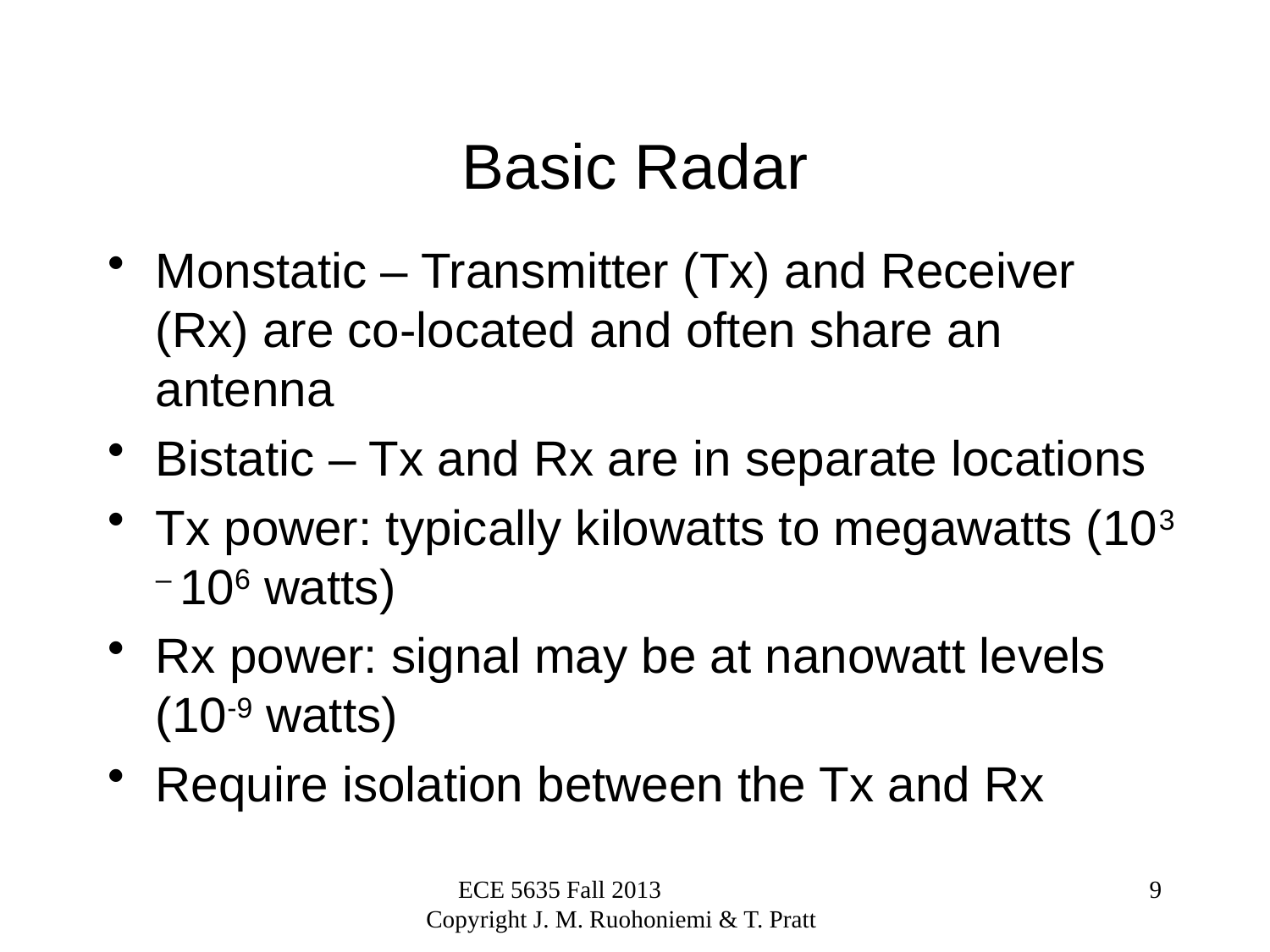

# Basic Radar
Monstatic – Transmitter (Tx) and Receiver (Rx) are co-located and often share an antenna
Bistatic – Tx and Rx are in separate locations
Tx power: typically kilowatts to megawatts (103 – 106 watts)
Rx power: signal may be at nanowatt levels (10-9 watts)
Require isolation between the Tx and Rx
ECE 5635 Fall 2013                      Copyright J. M. Ruohoniemi & T. Pratt
9